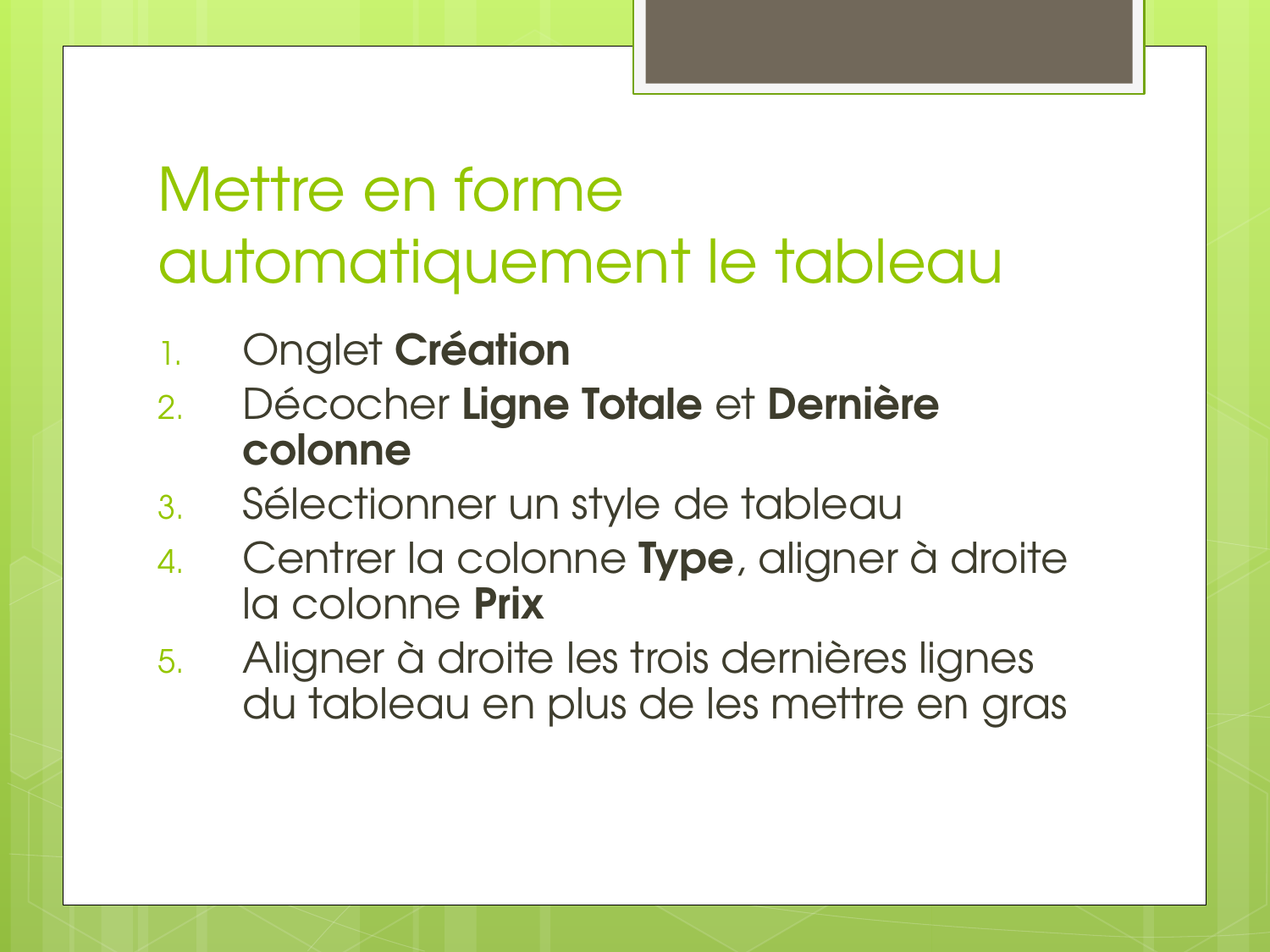

# Mettre en forme automatiquement le tableau
Onglet Création
Décocher Ligne Totale et Dernière colonne
Sélectionner un style de tableau
Centrer la colonne Type, aligner à droite la colonne Prix
Aligner à droite les trois dernières lignes du tableau en plus de les mettre en gras